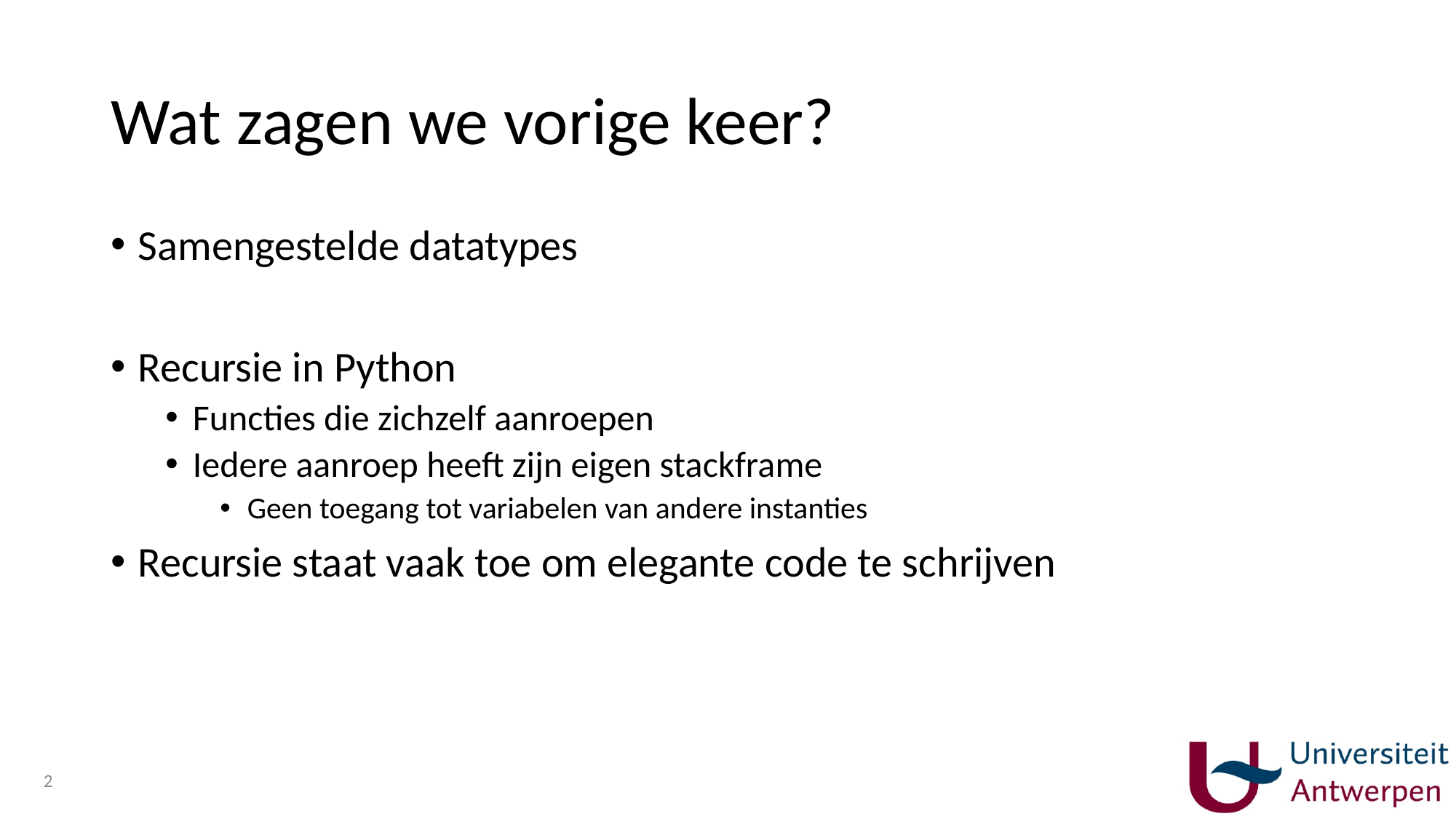

# Wat zagen we vorige keer?
Samengestelde datatypes

Recursie in Python
Functies die zichzelf aanroepen
Iedere aanroep heeft zijn eigen stackframe
Geen toegang tot variabelen van andere instanties
Recursie staat vaak toe om elegante code te schrijven
2